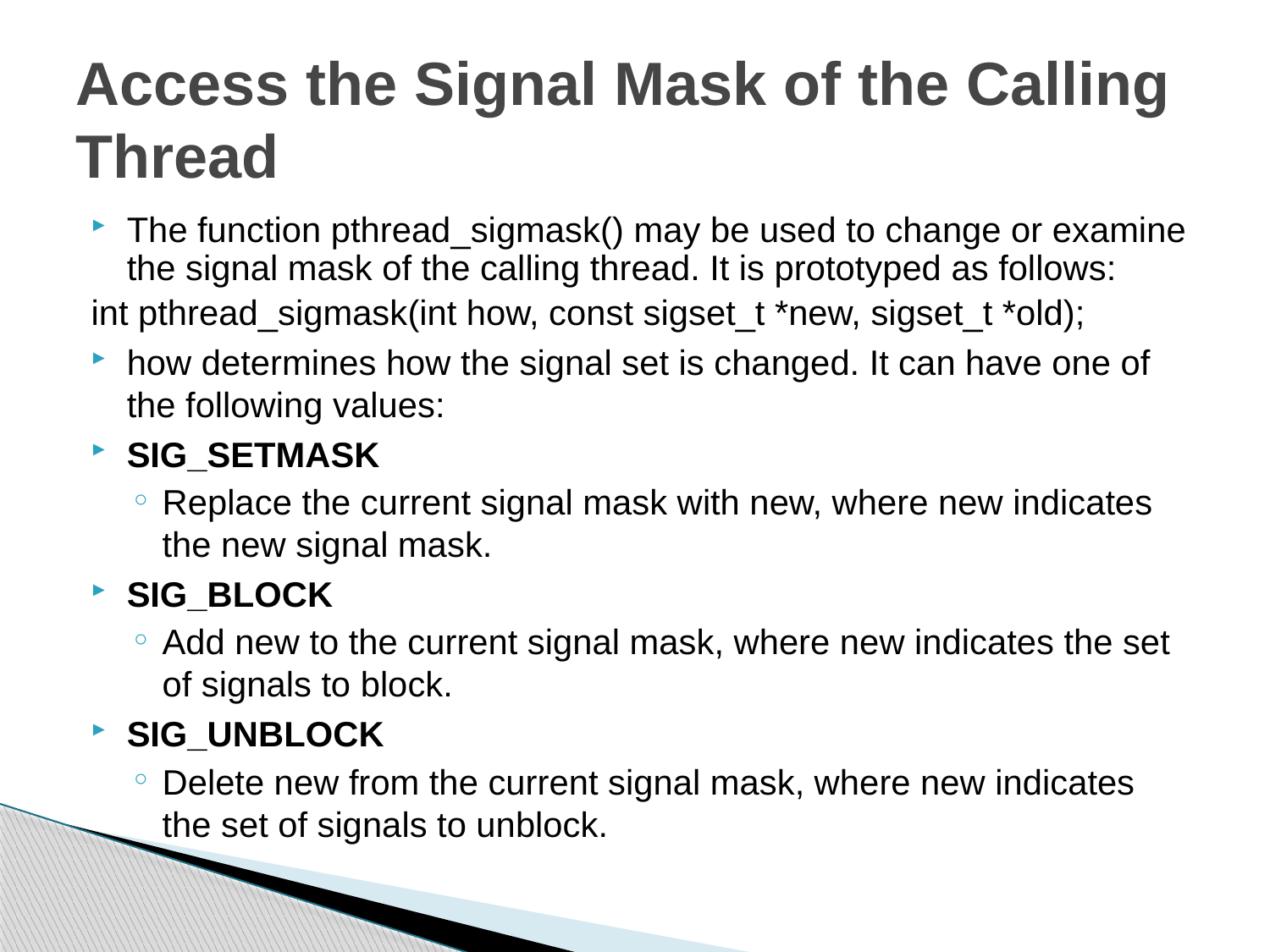

# Access the Signal Mask of the Calling Thread
The function pthread_sigmask() may be used to change or examine the signal mask of the calling thread. It is prototyped as follows:
int pthread_sigmask(int how, const sigset_t *new, sigset_t *old);
how determines how the signal set is changed. It can have one of the following values:
SIG_SETMASK
Replace the current signal mask with new, where new indicates the new signal mask.
SIG_BLOCK
Add new to the current signal mask, where new indicates the set of signals to block.
SIG_UNBLOCK
Delete new from the current signal mask, where new indicates the set of signals to unblock.